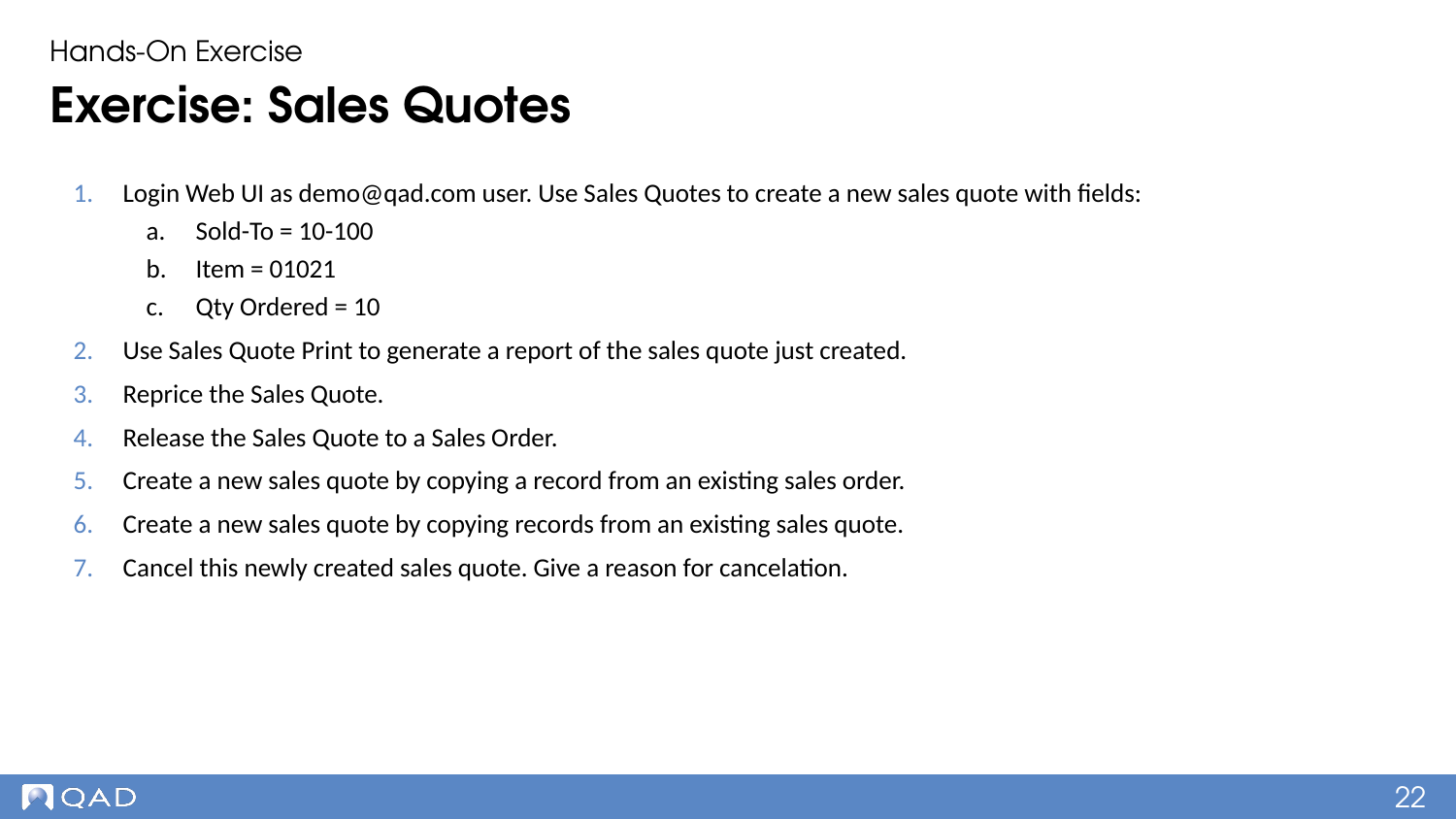

Hands-On Exercise
# Exercise: Sales Quotes
Login Web UI as demo@qad.com user. Use Sales Quotes to create a new sales quote with fields:
Sold-To = 10-100
Item = 01021
Qty Ordered = 10
Use Sales Quote Print to generate a report of the sales quote just created.
Reprice the Sales Quote.
Release the Sales Quote to a Sales Order.
Create a new sales quote by copying a record from an existing sales order.
Create a new sales quote by copying records from an existing sales quote.
Cancel this newly created sales quote. Give a reason for cancelation.

22